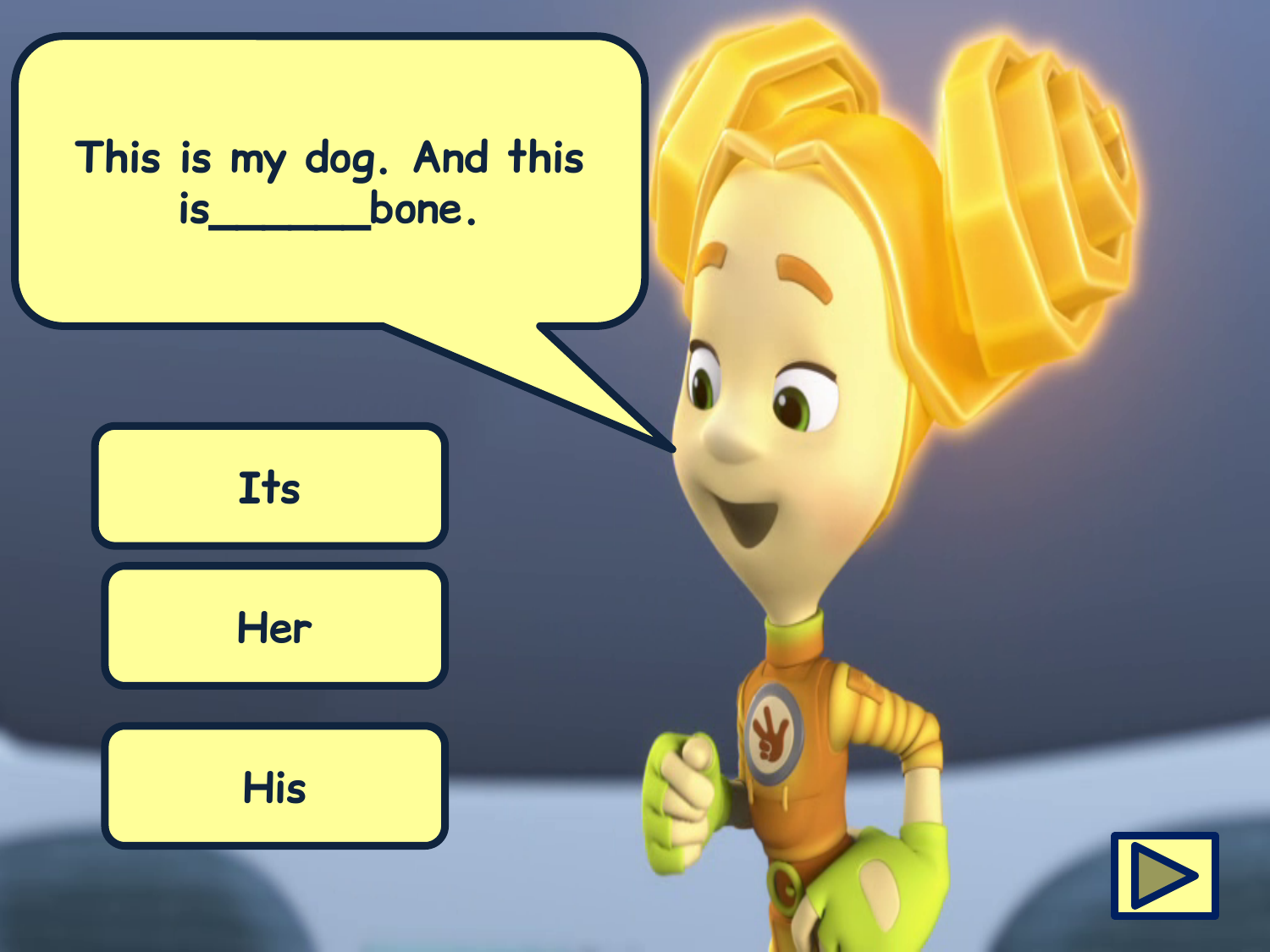

This is my dog. And this is______bone.
Its
Her
His